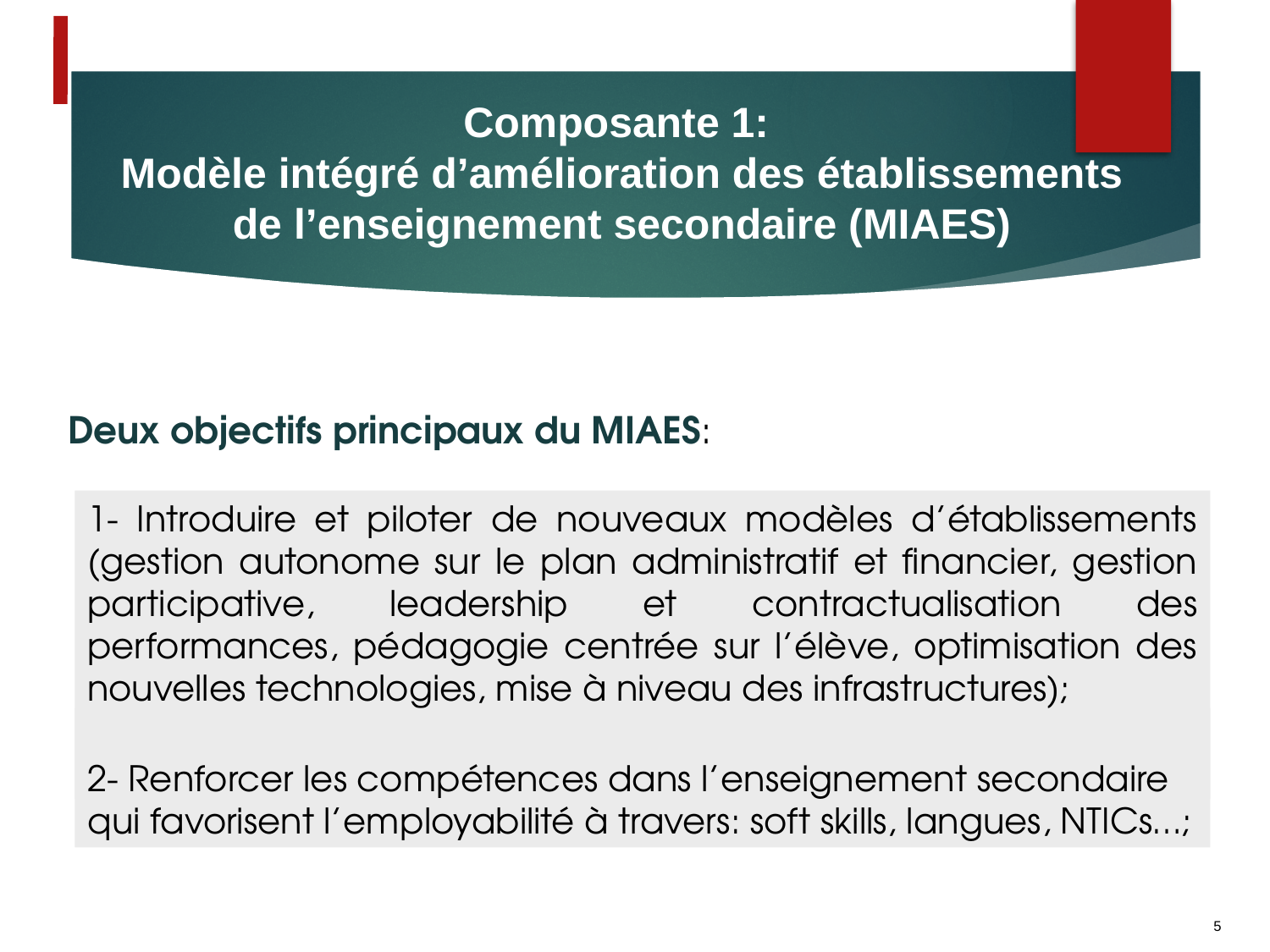

Composante 1:
Modèle intégré d’amélioration des établissements de l’enseignement secondaire (MIAES)

Deux objectifs principaux du MIAES:

1- Introduire et piloter de nouveaux modèles d’établissements (gestion autonome sur le plan administratif et financier, gestion participative, leadership et contractualisation des performances, pédagogie centrée sur l’élève, optimisation des nouvelles technologies, mise à niveau des infrastructures);

2- Renforcer les compétences dans l’enseignement secondaire qui favorisent l’employabilité à travers: soft skills, langues, NTICs…;